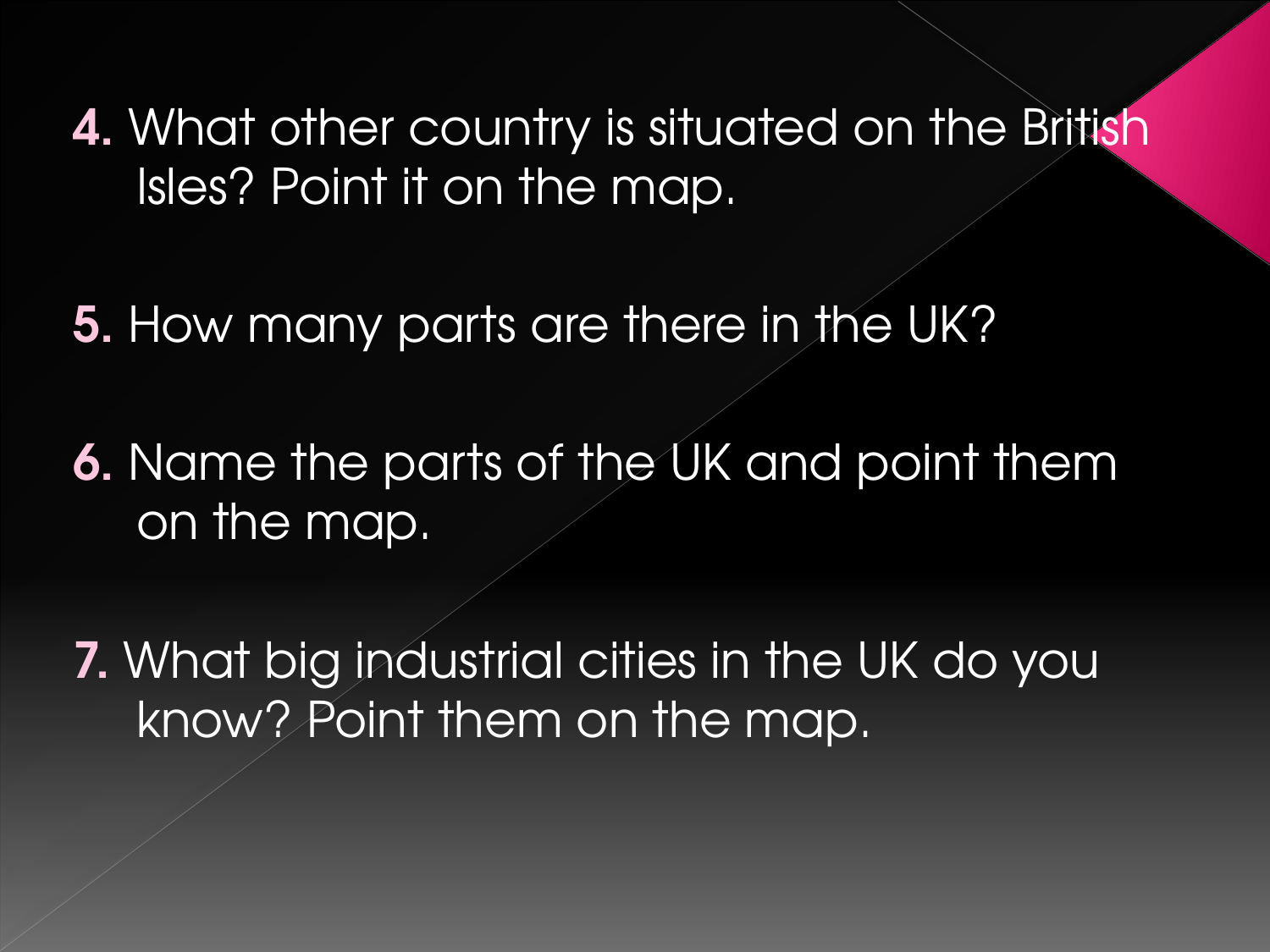

4. What other country is situated on the British Isles? Point it on the map.

5. How many parts are there in the UK?

6. Name the parts of the UK and point them on the map.

7. What big industrial cities in the UK do you know? Point them on the map.